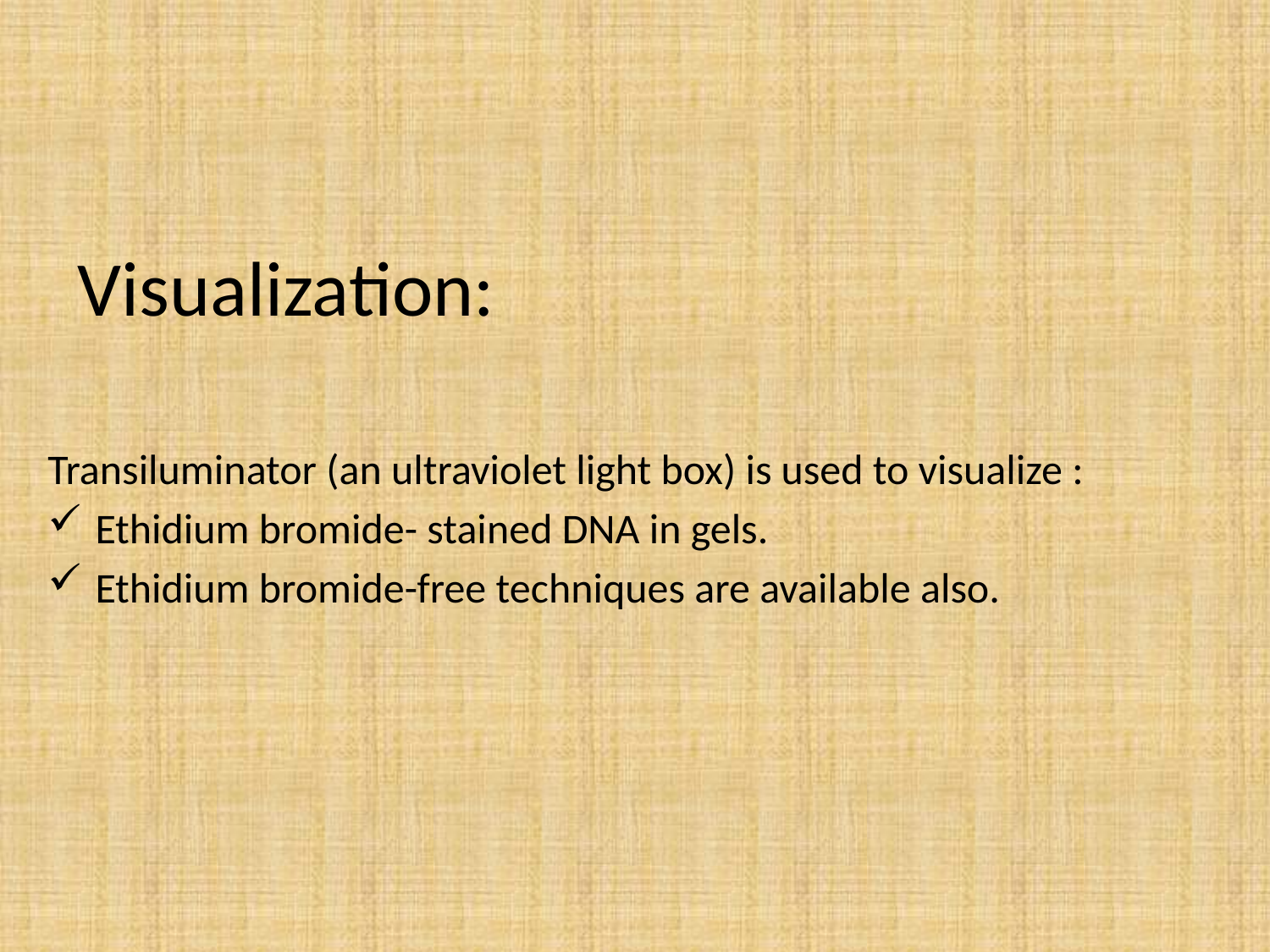

# Visualization:
Transiluminator (an ultraviolet light box) is used to visualize :
Ethidium bromide- stained DNA in gels.
Ethidium bromide-free techniques are available also.